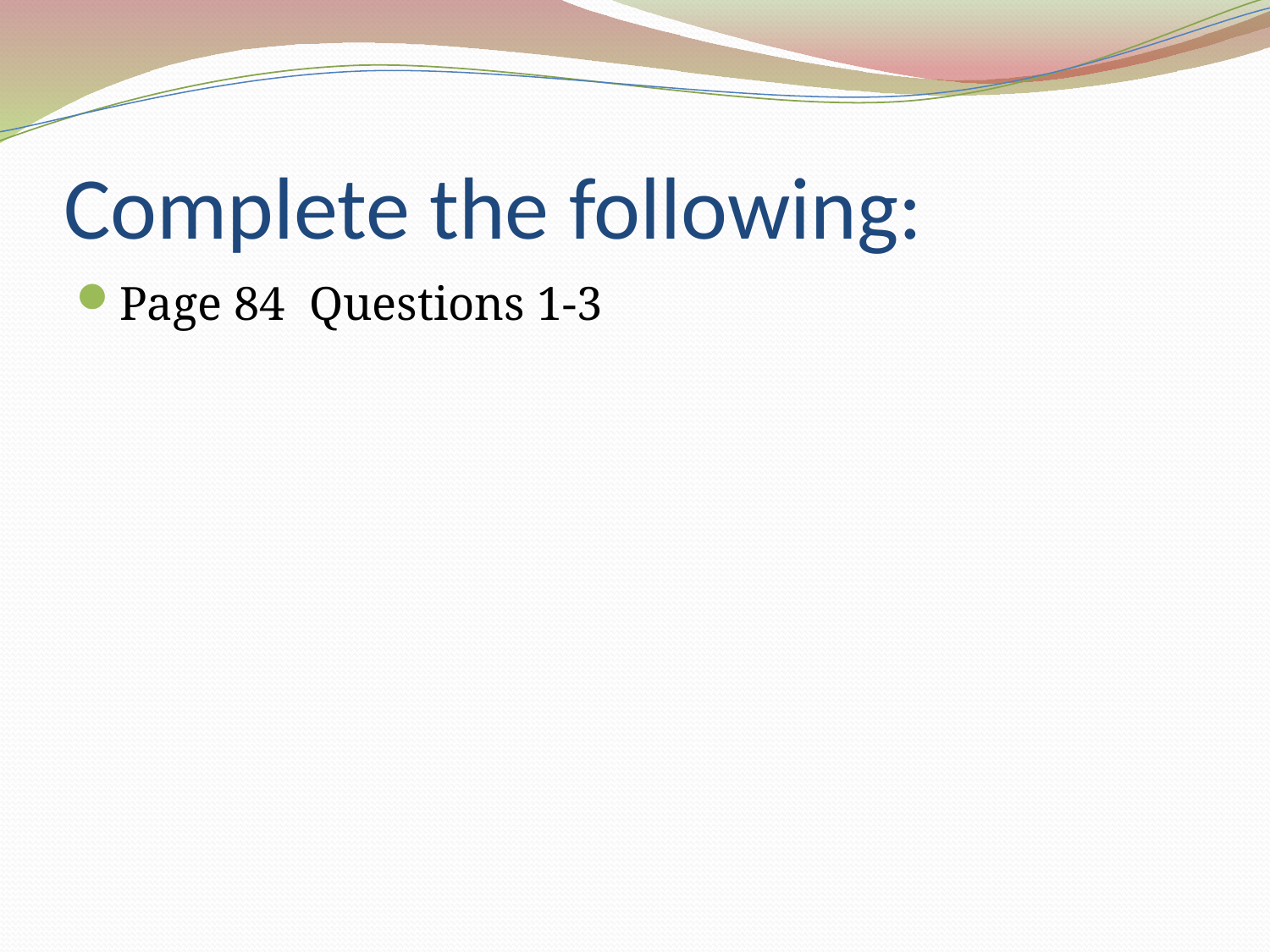

# Complete the following:
Page 84  Questions 1-3